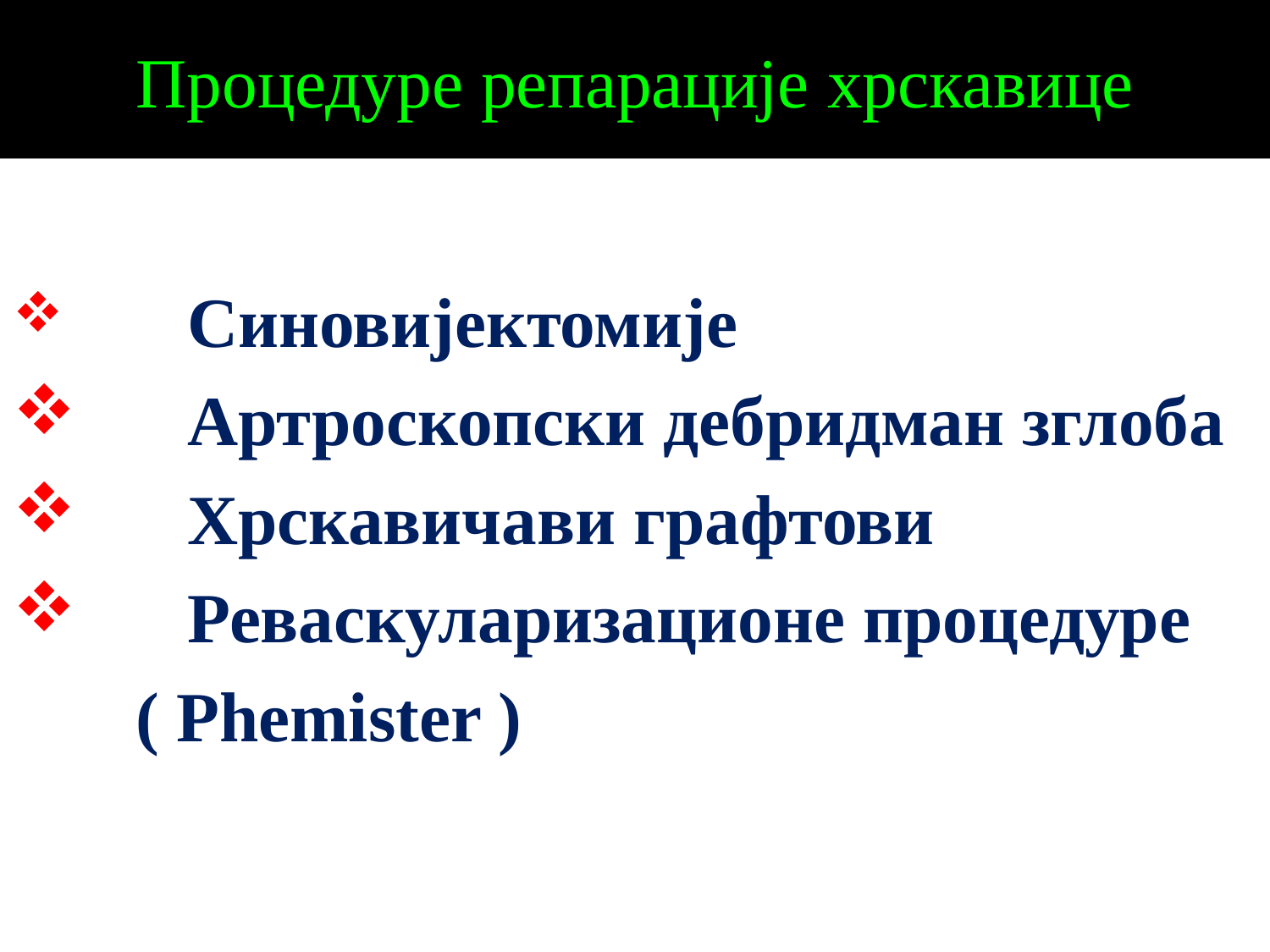

# Процедуре репарације хрскавице

	Синовијектомије
	Артроскопски дебридман зглоба
	Хрскавичави графтови
	Реваскуларизационе процедуре
       ( Phemister )